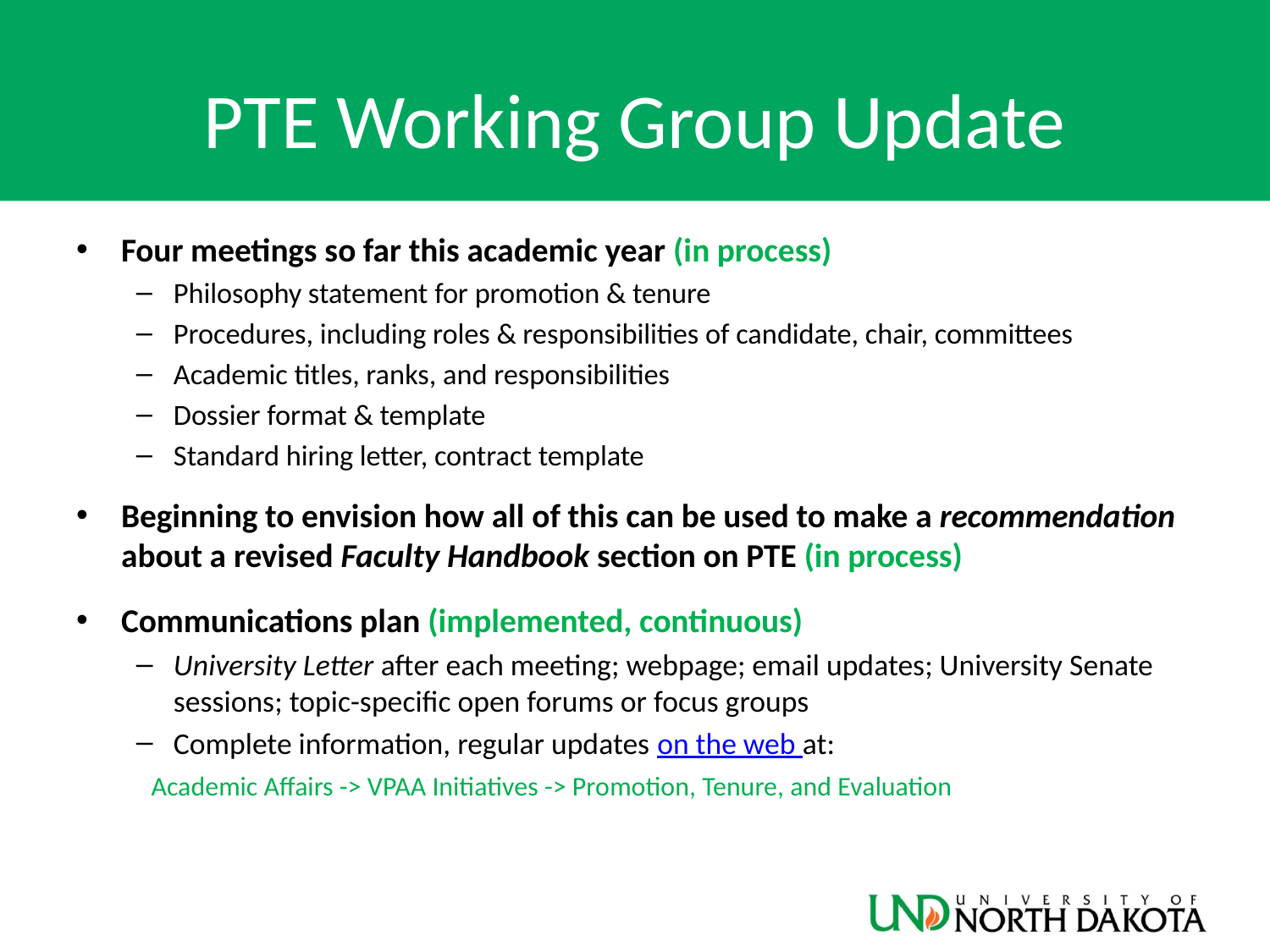

# PTE Working Group Update
Four meetings so far this academic year (in process)
Philosophy statement for promotion & tenure
Procedures, including roles & responsibilities of candidate, chair, committees
Academic titles, ranks, and responsibilities
Dossier format & template
Standard hiring letter, contract template

Beginning to envision how all of this can be used to make a recommendation about a revised Faculty Handbook section on PTE (in process)

Communications plan (implemented, continuous)
University Letter after each meeting; webpage; email updates; University Senate sessions; topic-specific open forums or focus groups
Complete information, regular updates on the web at:
	Academic Affairs -> VPAA Initiatives -> Promotion, Tenure, and Evaluation